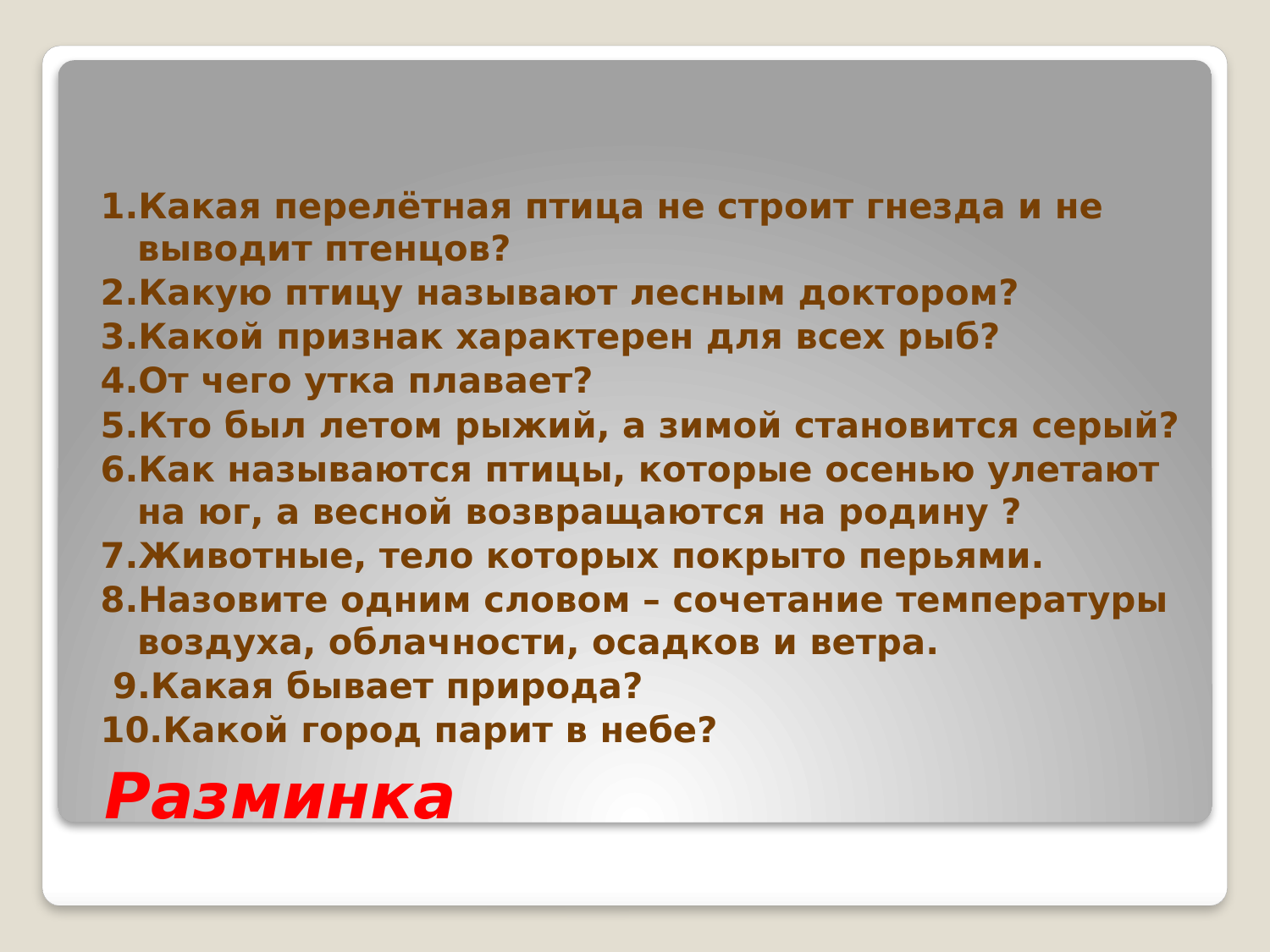

1.Какая перелётная птица не строит гнезда и не выводит птенцов?
2.Какую птицу называют лесным доктором?
3.Какой признак характерен для всех рыб?
4.От чего утка плавает?
5.Кто был летом рыжий, а зимой становится серый?
6.Как называются птицы, которые осенью улетают на юг, а весной возвращаются на родину ?
7.Животные, тело которых покрыто перьями.
8.Назовите одним словом – сочетание температуры воздуха, облачности, осадков и ветра.
 9.Какая бывает природа?
10.Какой город парит в небе?

# Разминка